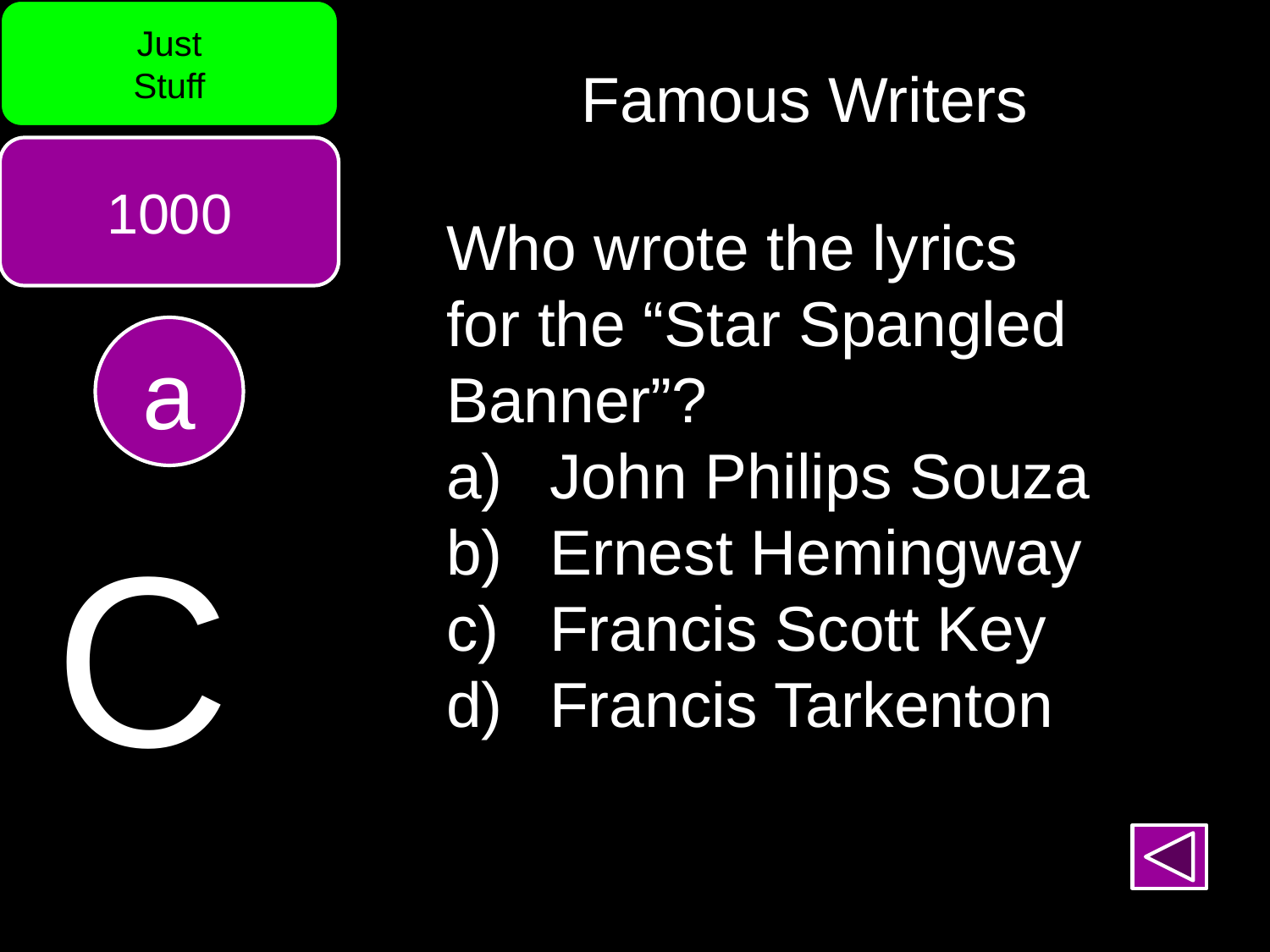

Just
Stuff
Famous Writers
1000
Who wrote the lyrics
for the “Star Spangled Banner”?
John Philips Souza
Ernest Hemingway
Francis Scott Key
Francis Tarkenton

a
C